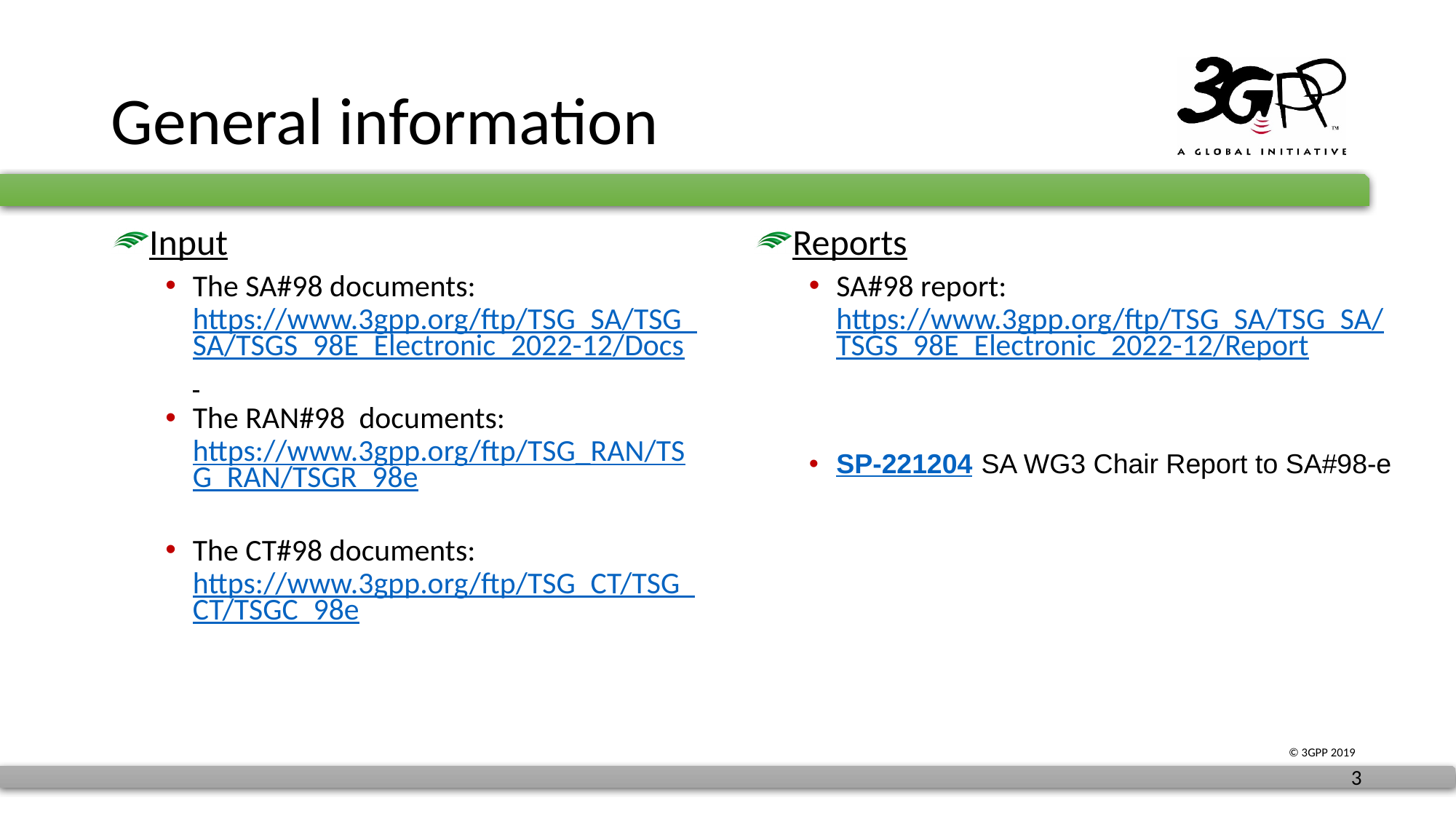

# General information
Input
The SA#98 documents: https://www.3gpp.org/ftp/TSG_SA/TSG_SA/TSGS_98E_Electronic_2022-12/Docs
The RAN#98  documents: https://www.3gpp.org/ftp/TSG_RAN/TSG_RAN/TSGR_98e
The CT#98 documents: https://www.3gpp.org/ftp/TSG_CT/TSG_CT/TSGC_98e
Reports
SA#98 report: https://www.3gpp.org/ftp/TSG_SA/TSG_SA/TSGS_98E_Electronic_2022-12/Report

SP-221204  SA WG3 Chair Report to SA#98-e